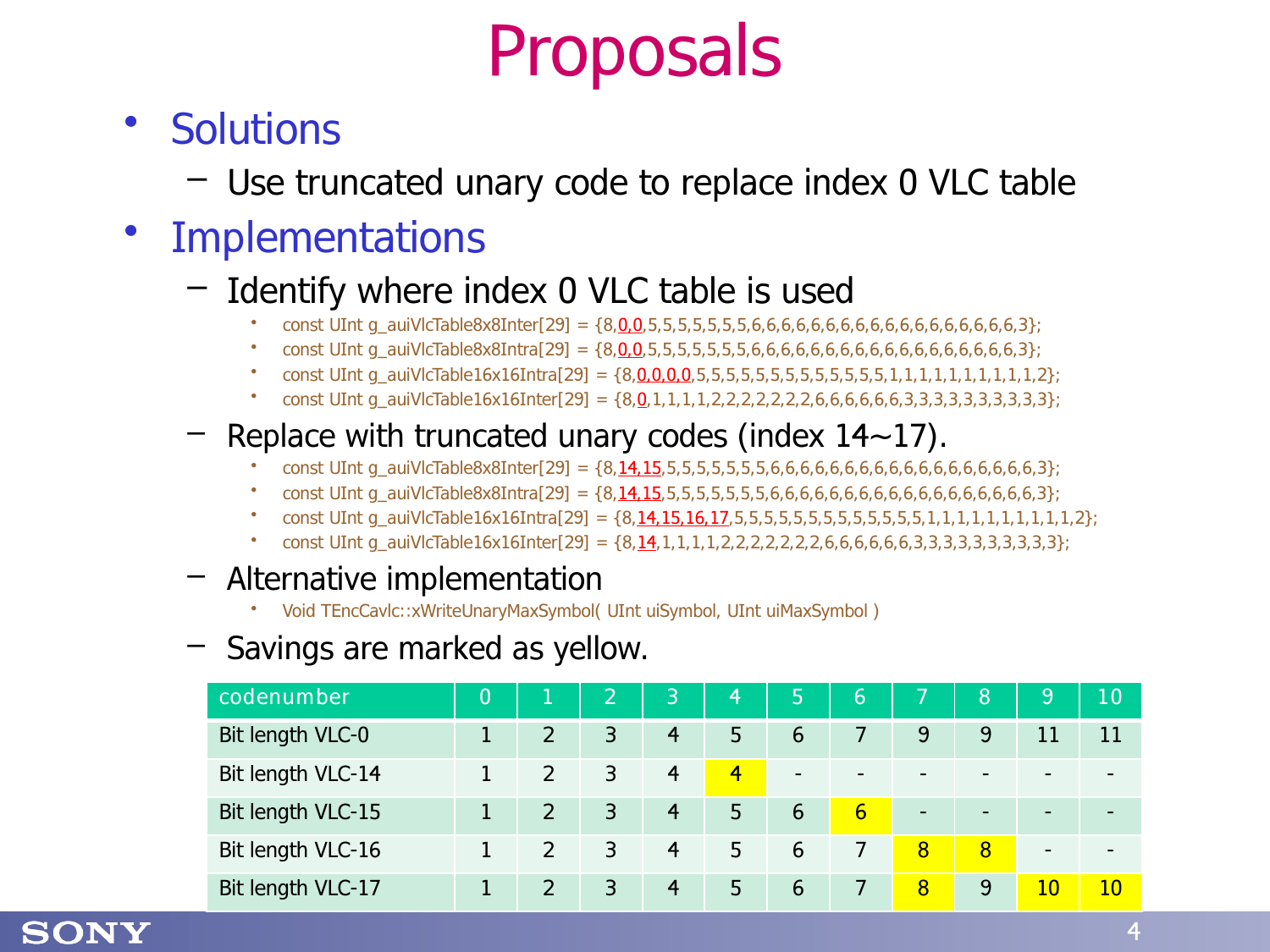

# Proposals
Solutions
Use truncated unary code to replace index 0 VLC table
Implementations
Identify where index 0 VLC table is used
const UInt g_auiVlcTable8x8Inter[29] = {8,0,0,5,5,5,5,5,5,5,6,6,6,6,6,6,6,6,6,6,6,6,6,6,6,6,6,6,3};
const UInt g_auiVlcTable8x8Intra[29] = {8,0,0,5,5,5,5,5,5,5,6,6,6,6,6,6,6,6,6,6,6,6,6,6,6,6,6,6,3};
const UInt g_auiVlcTable16x16Intra[29] = {8,0,0,0,0,5,5,5,5,5,5,5,5,5,5,5,5,5,1,1,1,1,1,1,1,1,1,1,2};
const UInt g_auiVlcTable16x16Inter[29] = {8,0,1,1,1,1,2,2,2,2,2,2,2,6,6,6,6,6,6,3,3,3,3,3,3,3,3,3,3};
Replace with truncated unary codes (index 14~17).
const UInt g_auiVlcTable8x8Inter[29] = {8,14,15,5,5,5,5,5,5,5,6,6,6,6,6,6,6,6,6,6,6,6,6,6,6,6,6,6,3};
const UInt g_auiVlcTable8x8Intra[29] = {8,14,15,5,5,5,5,5,5,5,6,6,6,6,6,6,6,6,6,6,6,6,6,6,6,6,6,6,3};
const UInt g_auiVlcTable16x16Intra[29] = {8,14,15,16,17,5,5,5,5,5,5,5,5,5,5,5,5,5,1,1,1,1,1,1,1,1,1,1,2};
const UInt g_auiVlcTable16x16Inter[29] = {8,14,1,1,1,1,2,2,2,2,2,2,2,6,6,6,6,6,6,3,3,3,3,3,3,3,3,3,3};
Alternative implementation
Void TEncCavlc::xWriteUnaryMaxSymbol( UInt uiSymbol, UInt uiMaxSymbol )
Savings are marked as yellow.
| codenumber | 0 | 1 | 2 | 3 | 4 | 5 | 6 | 7 | 8 | 9 | 10 |
| --- | --- | --- | --- | --- | --- | --- | --- | --- | --- | --- | --- |
| Bit length VLC-0 | 1 | 2 | 3 | 4 | 5 | 6 | 7 | 9 | 9 | 11 | 11 |
| Bit length VLC-14 | 1 | 2 | 3 | 4 | 4 | - | - | - | - | - | - |
| Bit length VLC-15 | 1 | 2 | 3 | 4 | 5 | 6 | 6 | - | - | - | - |
| Bit length VLC-16 | 1 | 2 | 3 | 4 | 5 | 6 | 7 | 8 | 8 | - | - |
| Bit length VLC-17 | 1 | 2 | 3 | 4 | 5 | 6 | 7 | 8 | 9 | 10 | 10 |
4